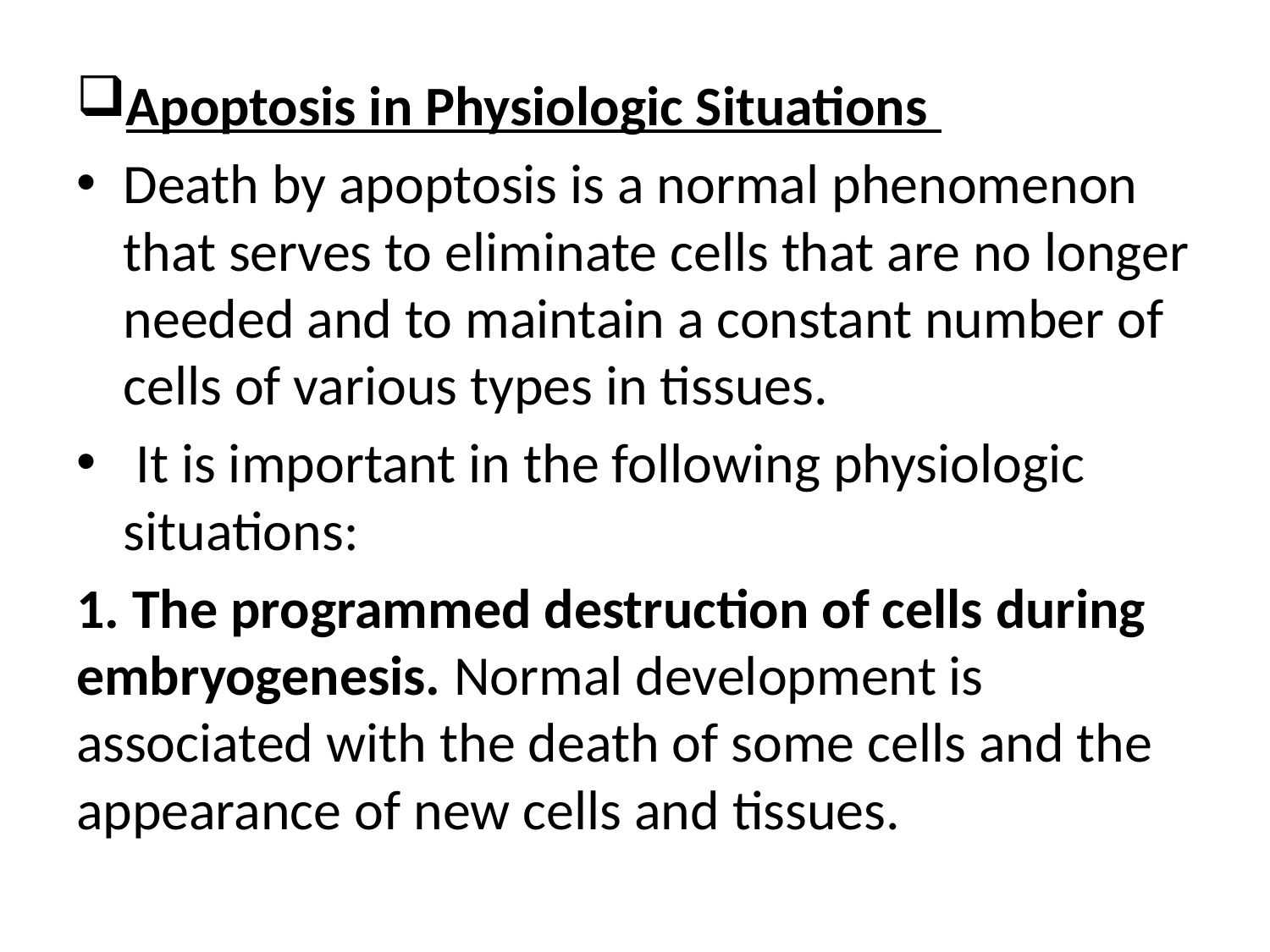

Apoptosis in Physiologic Situations
Death by apoptosis is a normal phenomenon that serves to eliminate cells that are no longer needed and to maintain a constant number of cells of various types in tissues.
 It is important in the following physiologic situations:
1. The programmed destruction of cells during embryogenesis. Normal development is associated with the death of some cells and the appearance of new cells and tissues.